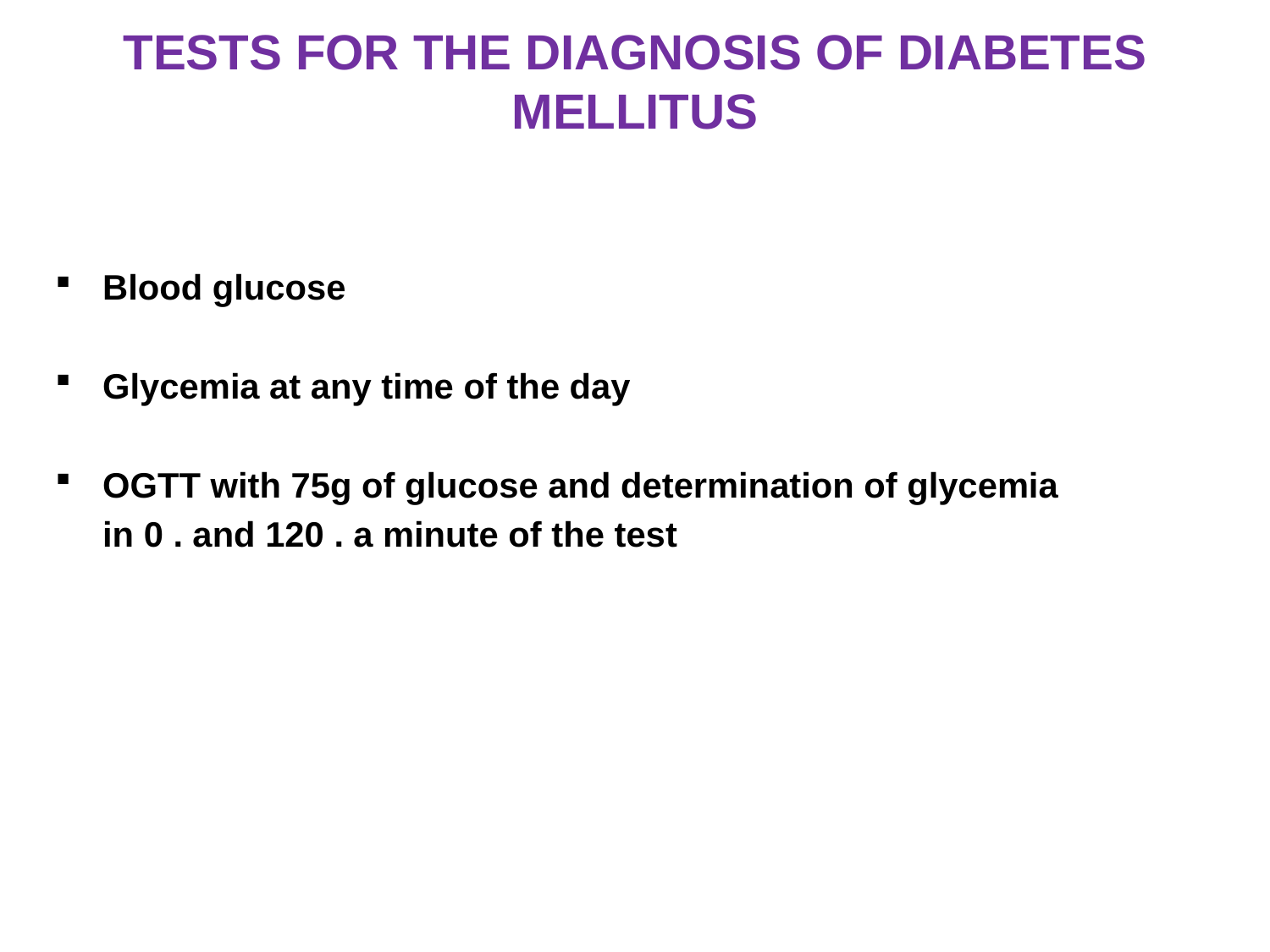

# TESTS FOR THE DIAGNOSIS OF DIABETES MELLITUS

Blood glucose

Glycemia at any time of the day

OGTT with 75g of glucose and determination of glycemia
	in 0 . and 120 . a minute of the test